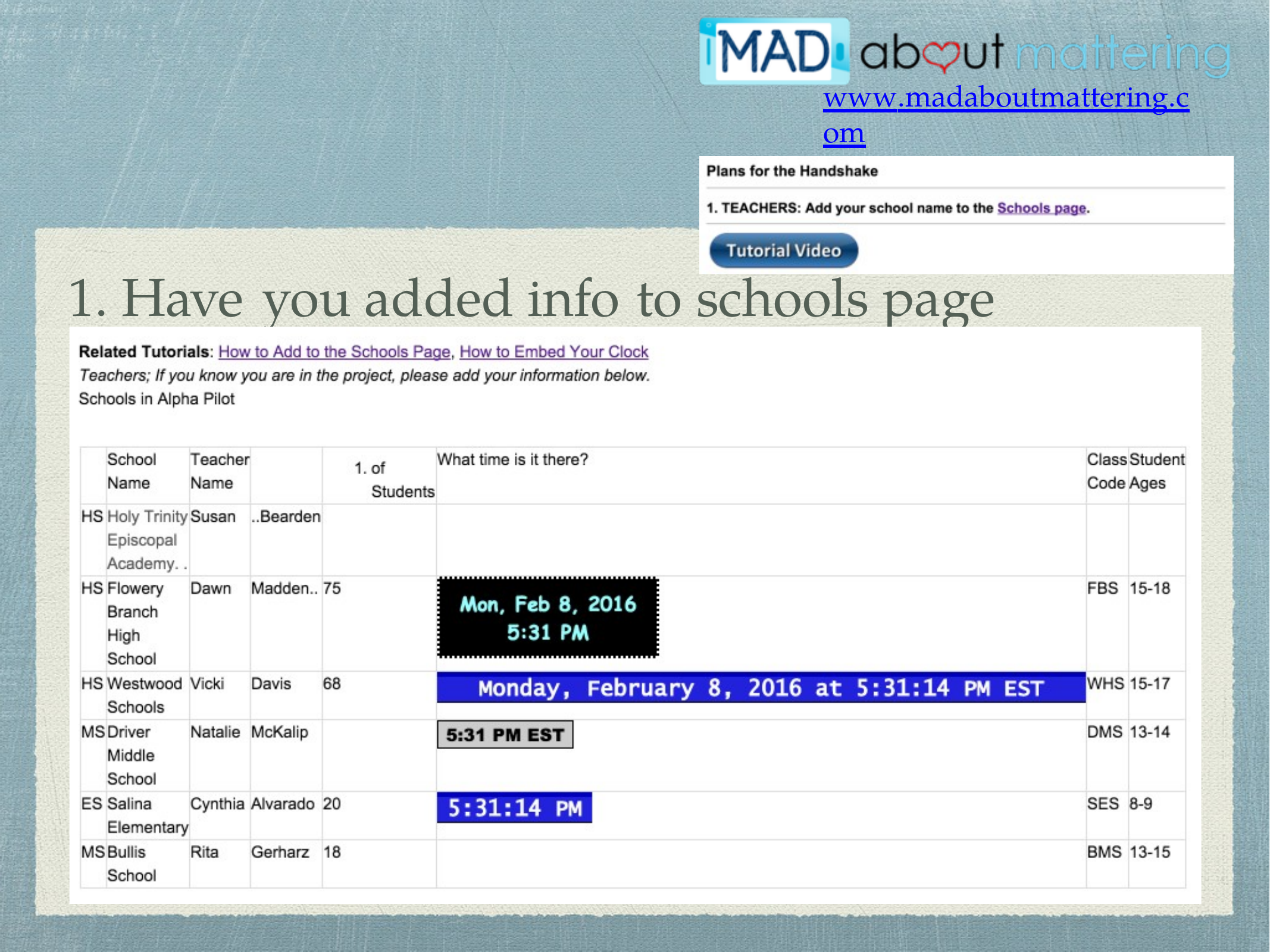

www.madaboutmattering.com

# 1. Have	you added info	to	schools page